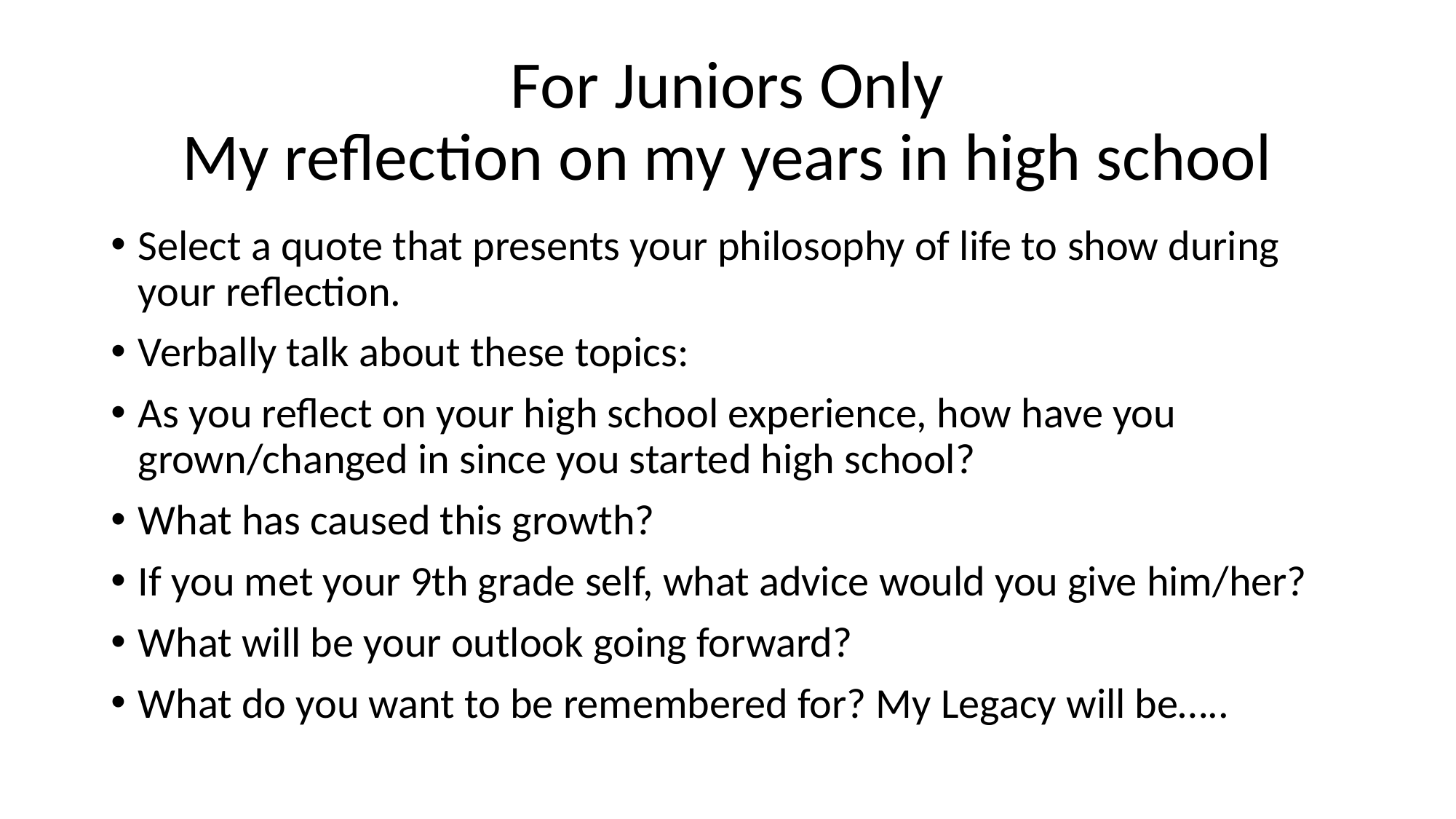

# For Juniors Only My reflection on my years in high school
Select a quote that presents your philosophy of life to show during your reflection.
Verbally talk about these topics:
As you reflect on your high school experience, how have you grown/changed in since you started high school?
What has caused this growth?
If you met your 9th grade self, what advice would you give him/her?
What will be your outlook going forward?
What do you want to be remembered for? My Legacy will be…..